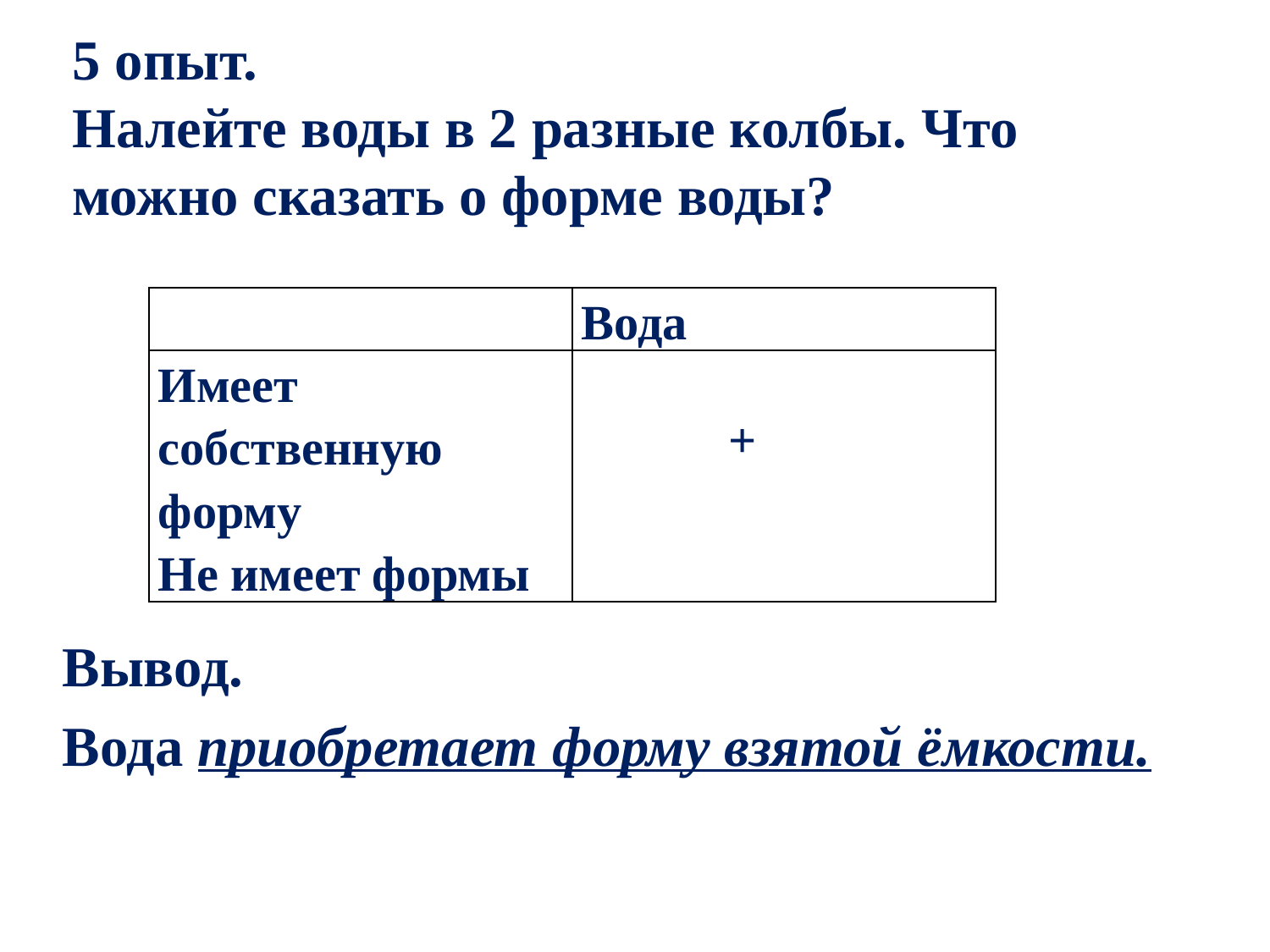

# 5 опыт. Налейте воды в 2 разные колбы. Что можно сказать о форме воды?
|  | Вода |
| --- | --- |
| Имеет собственную форму Не имеет формы | + |

Вывод.
Вода приобретает форму взятой ёмкости.